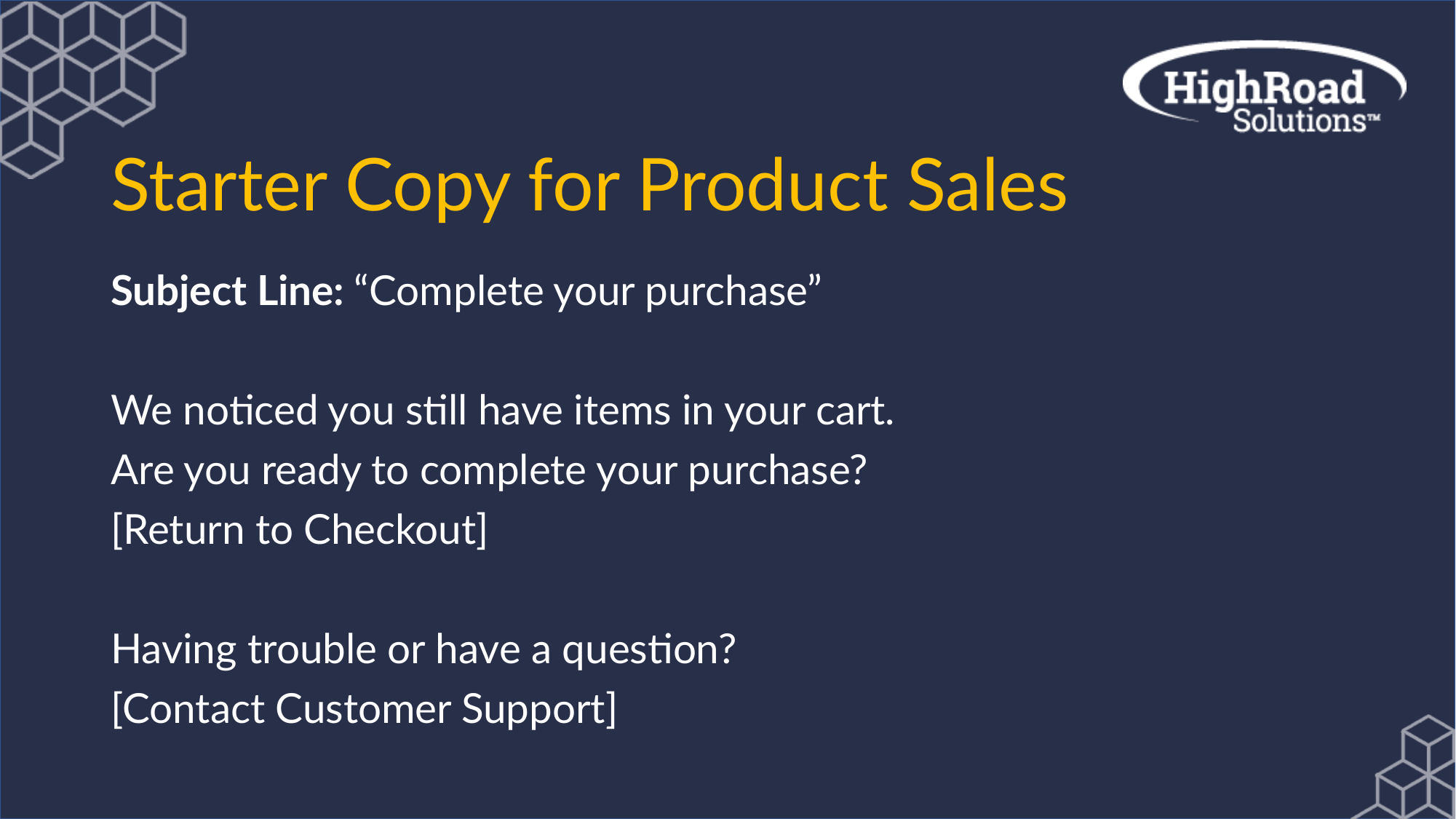

# Starter Copy for Product Sales
Subject Line: “Complete your purchase”

We noticed you still have items in your cart.
Are you ready to complete your purchase?
[Return to Checkout]

Having trouble or have a question?
[Contact Customer Support]